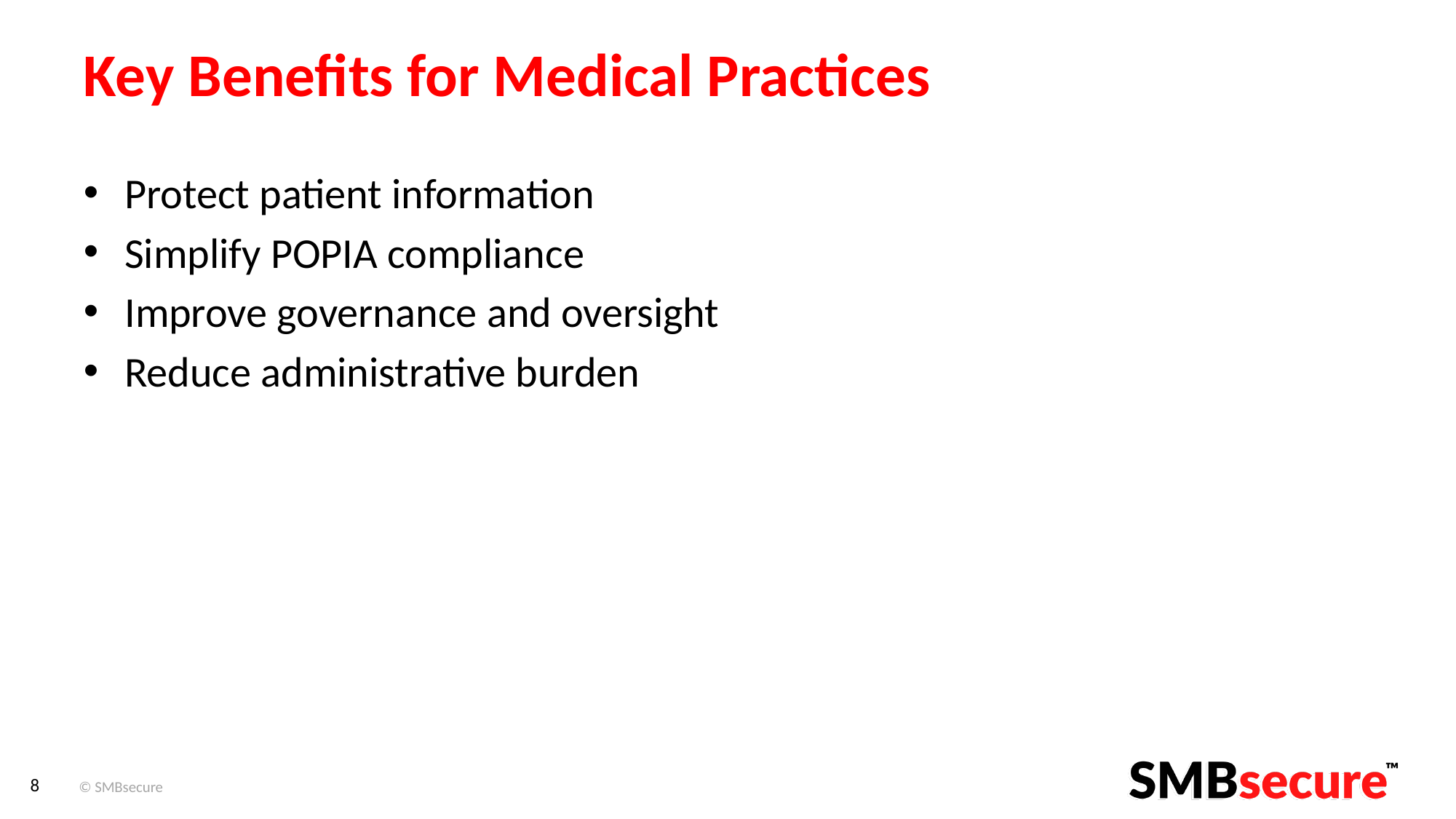

# Key Benefits for Medical Practices
Protect patient information
Simplify POPIA compliance
Improve governance and oversight
Reduce administrative burden